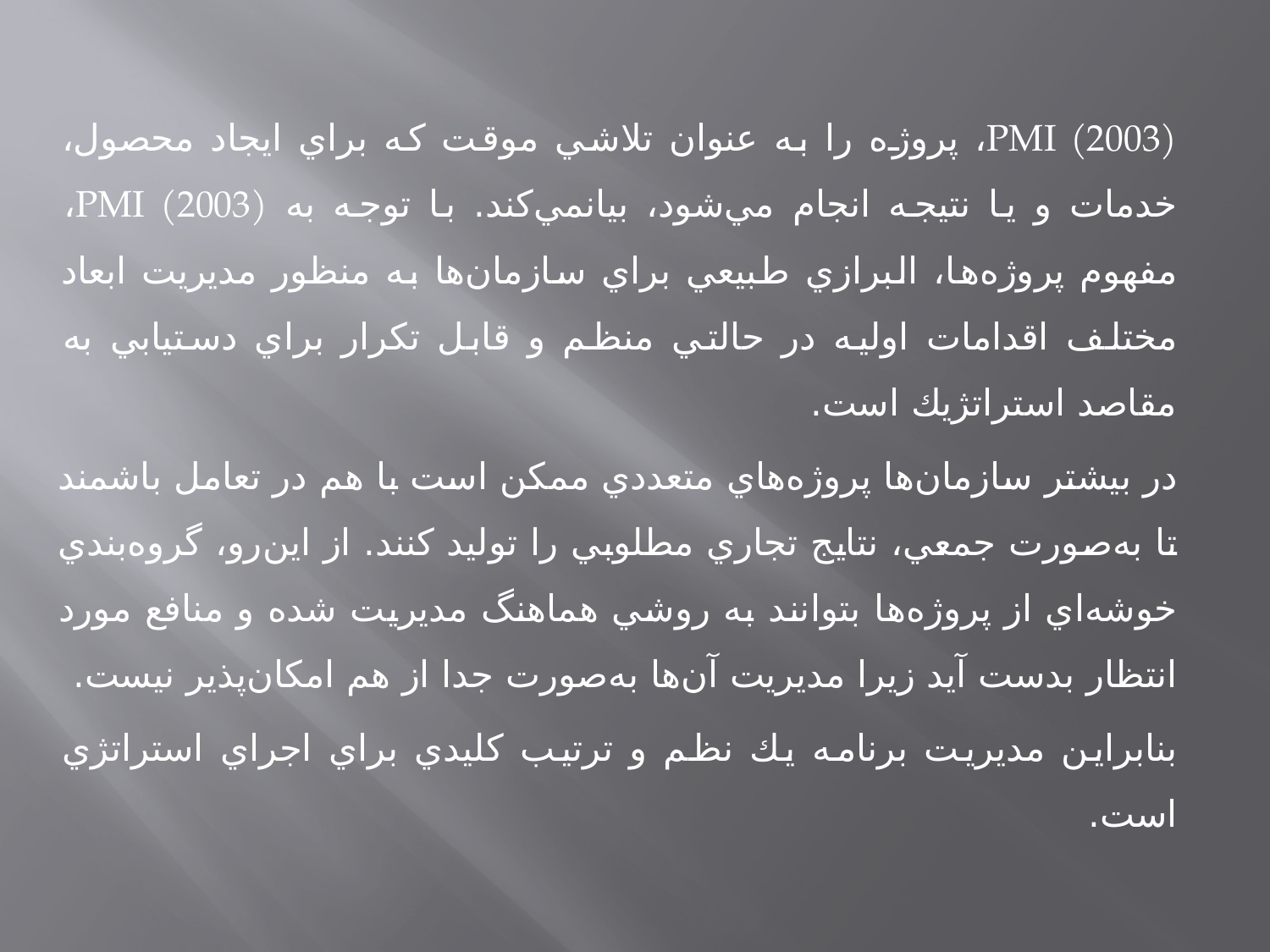

PMI (2003)، پروژه را به عنوان تلاشي موقت كه براي ايجاد محصول، خدمات و يا نتيجه انجام مي‌شود، بيانمي‌كند. با توجه به PMI (2003)، مفهوم پروژه‌ها، البرازي طبيعي براي سازمان‌ها به منظور مديريت ابعاد مختلف اقدامات اوليه در حالتي منظم و قابل تكرار براي دستيابي به مقاصد استراتژيك است.
در بيشتر سازمان‌ها پروژه‌هاي متعددي ممكن است با هم در تعامل باشمند تا به‌صورت جمعي، نتايج تجاري مطلوبي را توليد كنند. از اين‌رو، گروه‌بندي خوشه‌اي از پروژه‌ها بتوانند به روشي هماهنگ مديريت شده و منافع مورد انتظار بدست آيد زيرا مديريت آن‌ها به‌صورت جدا از هم امكان‌پذير نيست.
بنابراين مديريت برنامه يك نظم و ترتيب كليدي براي اجراي استراتژي است.